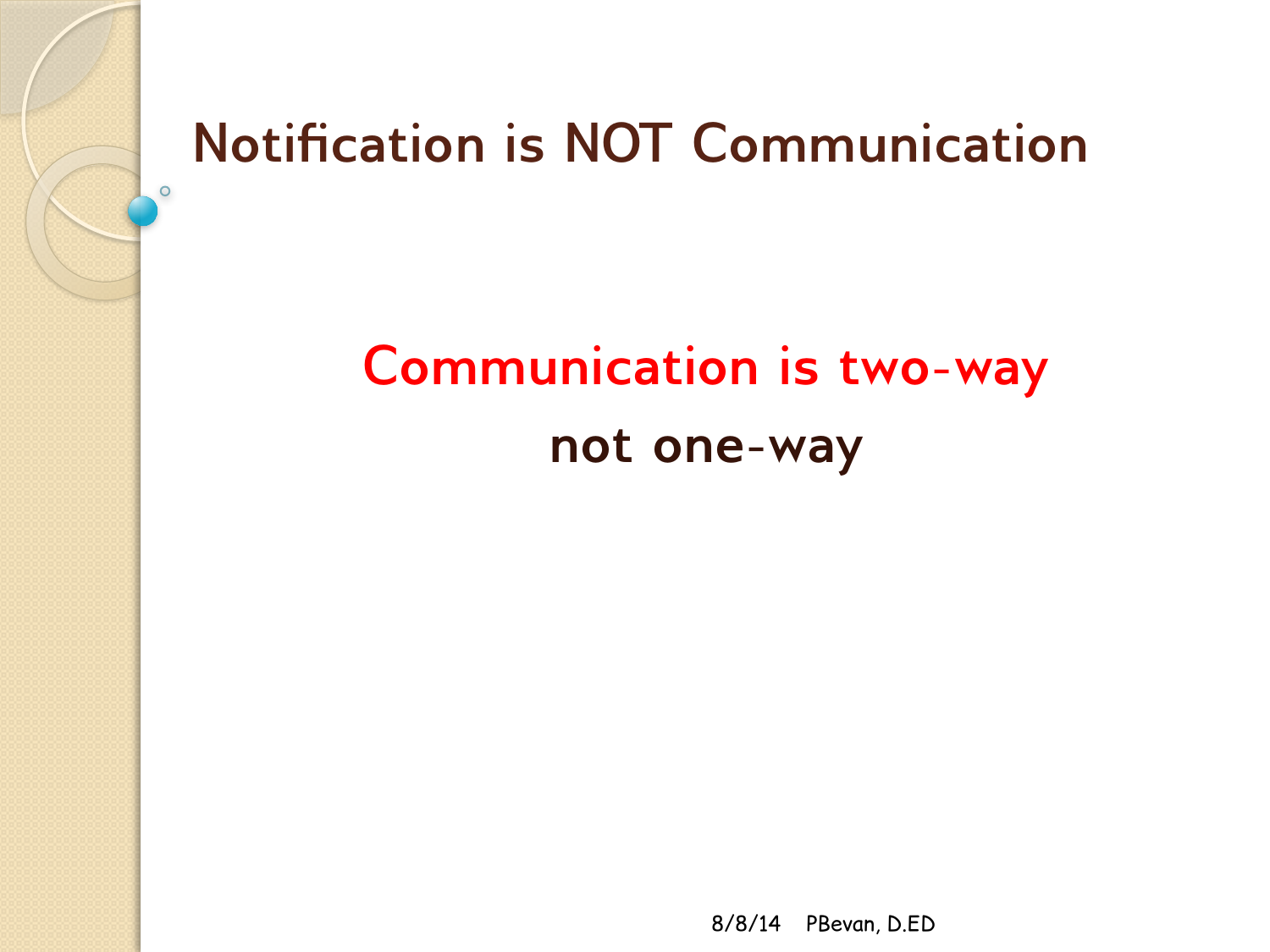

# Notification is NOT Communication
Communication is two-way
not one-way
8/8/14
PBevan, D.ED